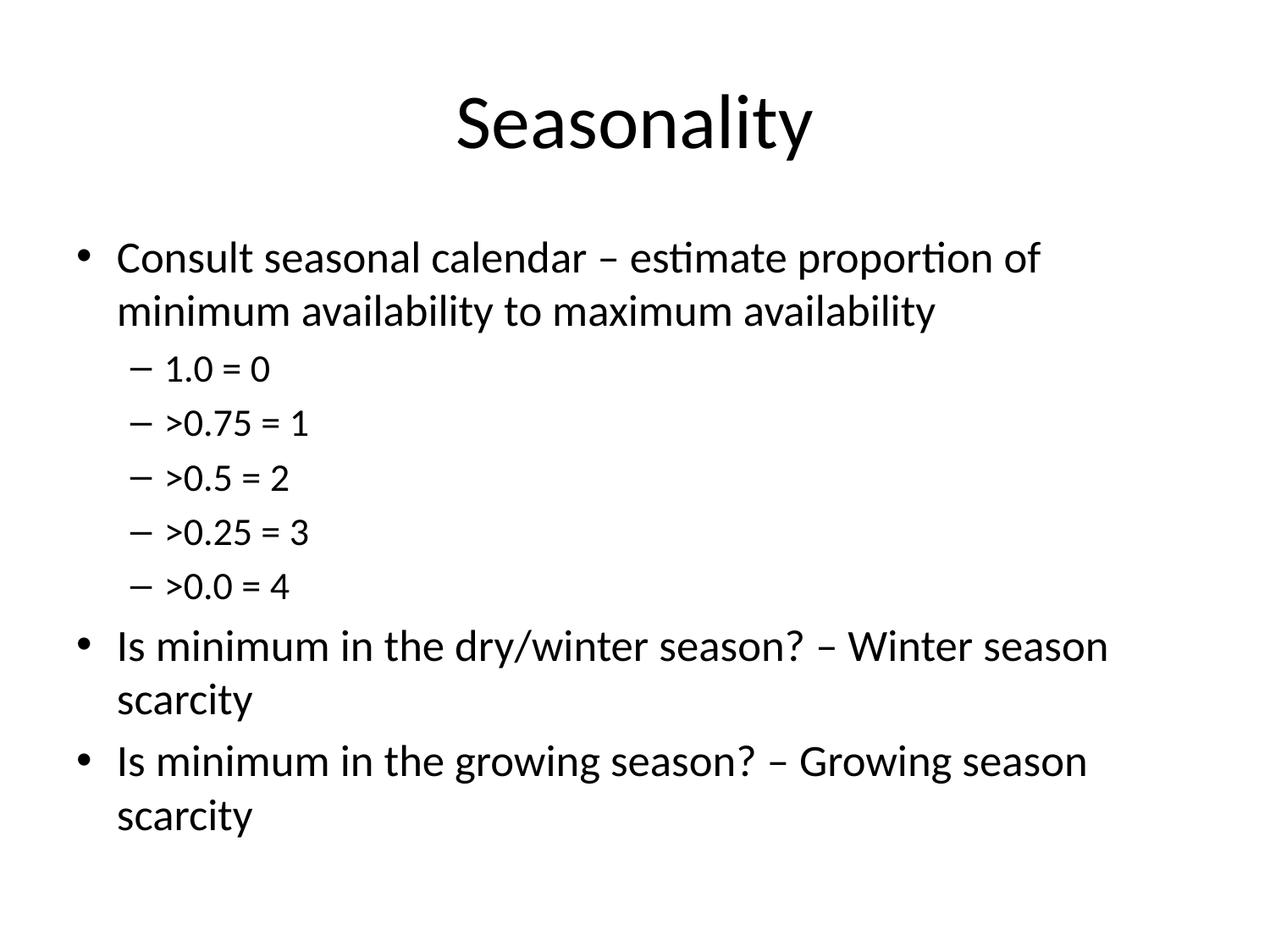

# Seasonality
Consult seasonal calendar – estimate proportion of minimum availability to maximum availability
1.0 = 0
>0.75 = 1
>0.5 = 2
>0.25 = 3
>0.0 = 4
Is minimum in the dry/winter season? – Winter season scarcity
Is minimum in the growing season? – Growing season scarcity